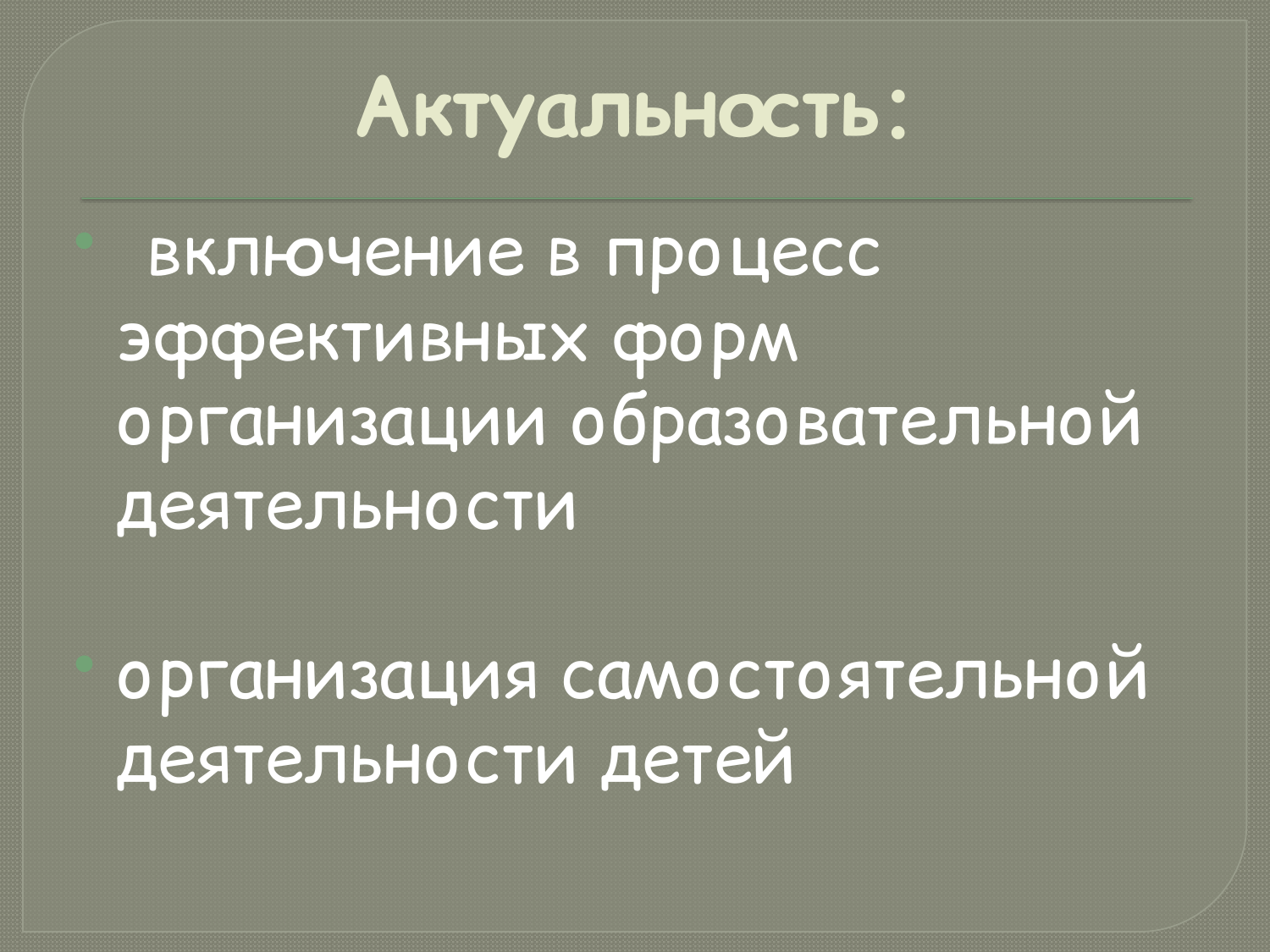

# Актуальность:
 включение в процесс эффективных форм   организации образовательной деятельности

организация самостоятельной деятельности детей